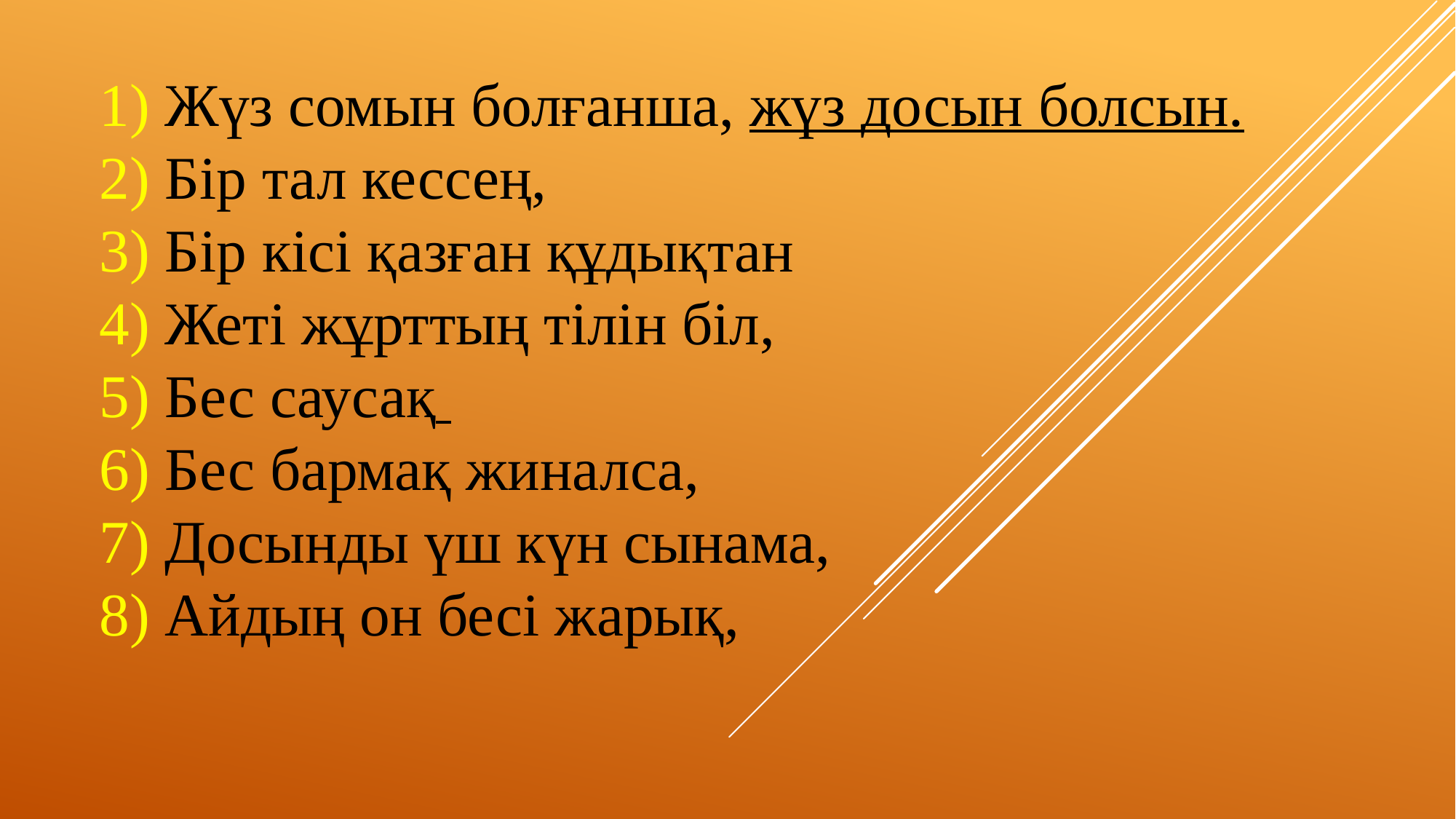

1) Жүз сомын болғанша, жүз досын болсын.
2) Бір тал кессең, 
3) Бір кісі қазған құдықтан  
4) Жеті жұрттың тілін біл, 
5) Бес саусақ 
6) Бес бармақ жиналса, 
7) Досынды үш күн сынама, 
8) Айдың он бесі жарық,